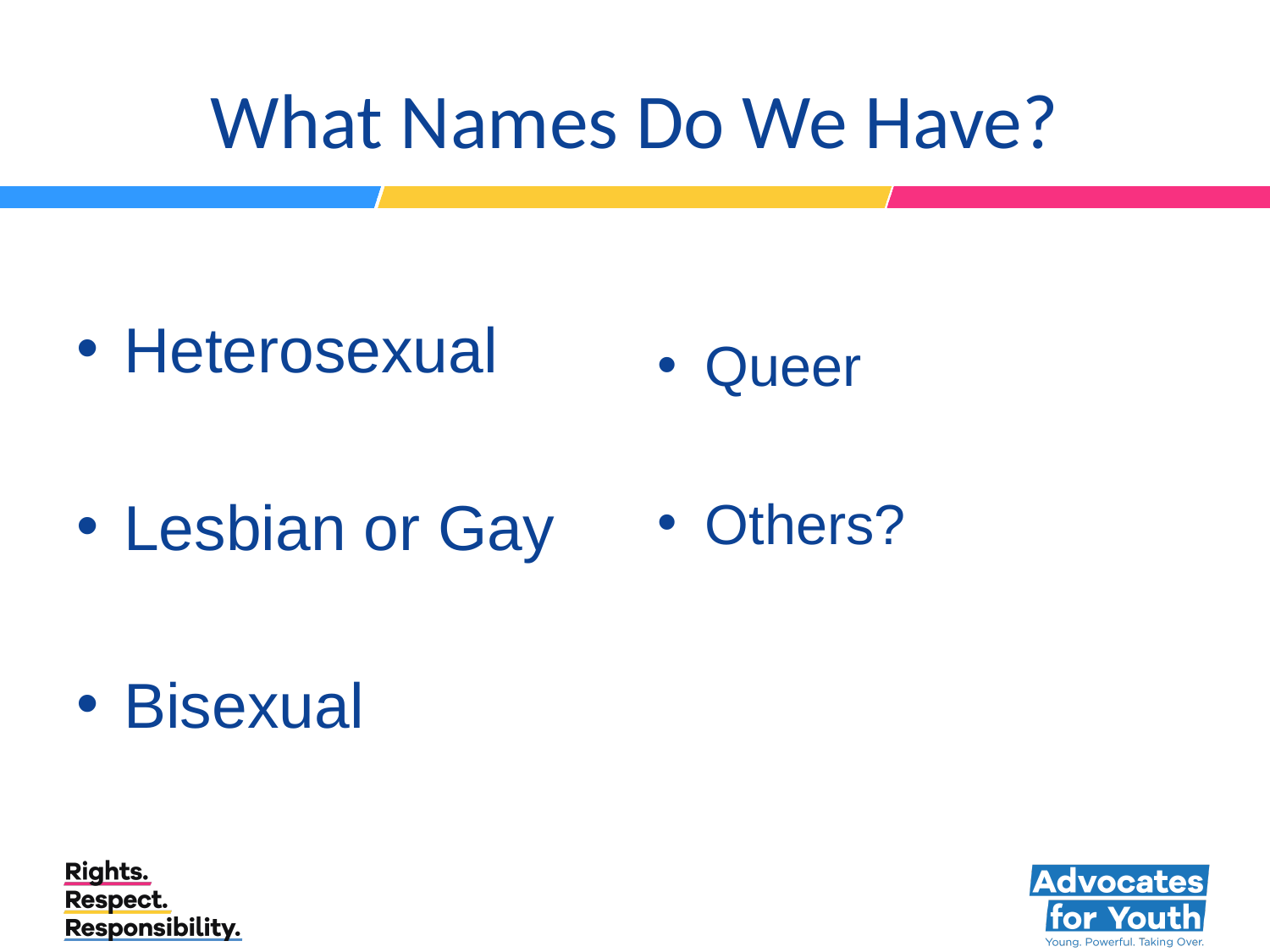

# What Names Do We Have?
Heterosexual

Lesbian or Gay

Bisexual
Queer

Others?